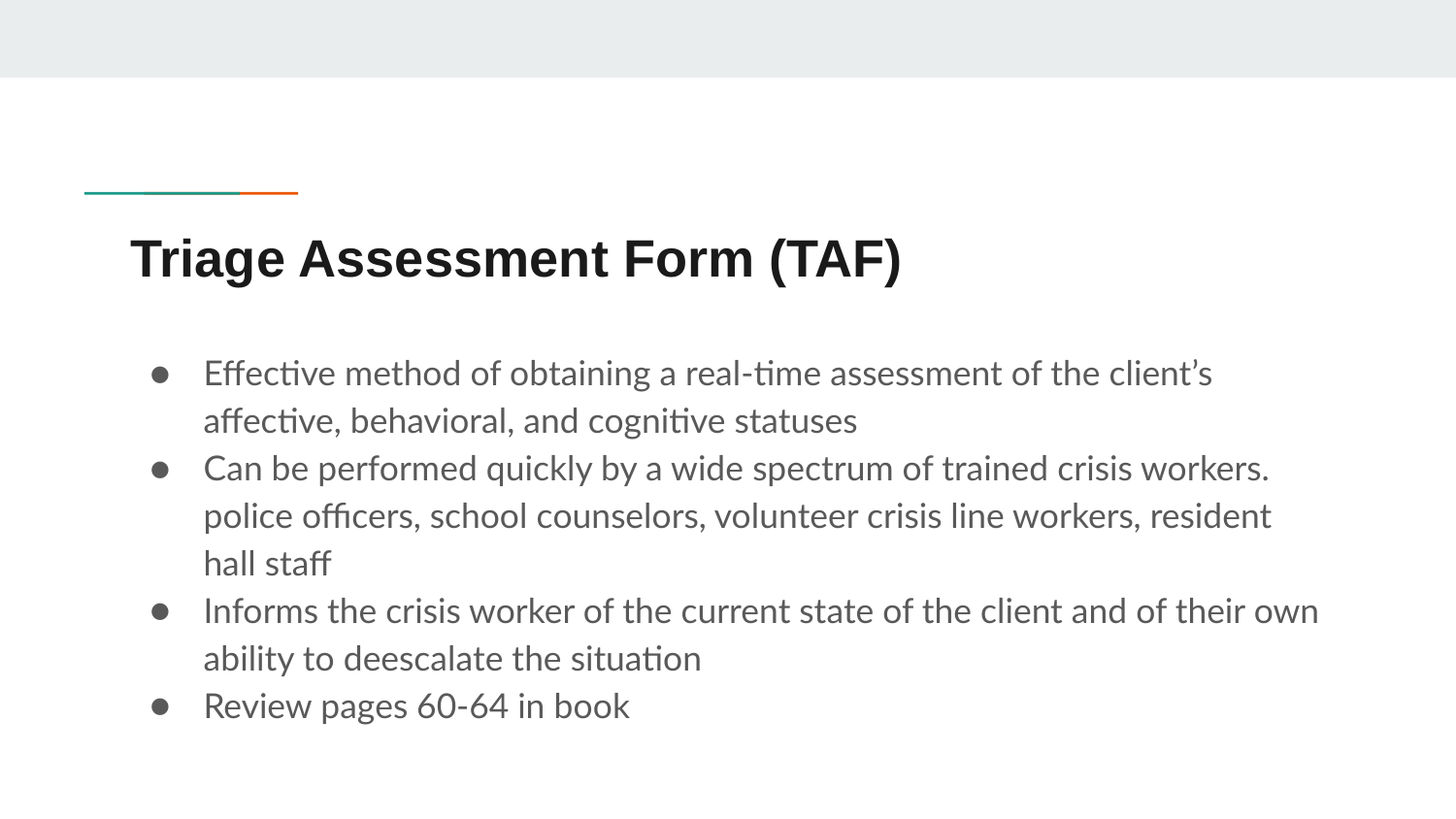

# Triage Assessment Form (TAF)
Effective method of obtaining a real-time assessment of the client’s affective, behavioral, and cognitive statuses
Can be performed quickly by a wide spectrum of trained crisis workers. police officers, school counselors, volunteer crisis line workers, resident hall staff
Informs the crisis worker of the current state of the client and of their own ability to deescalate the situation
Review pages 60-64 in book